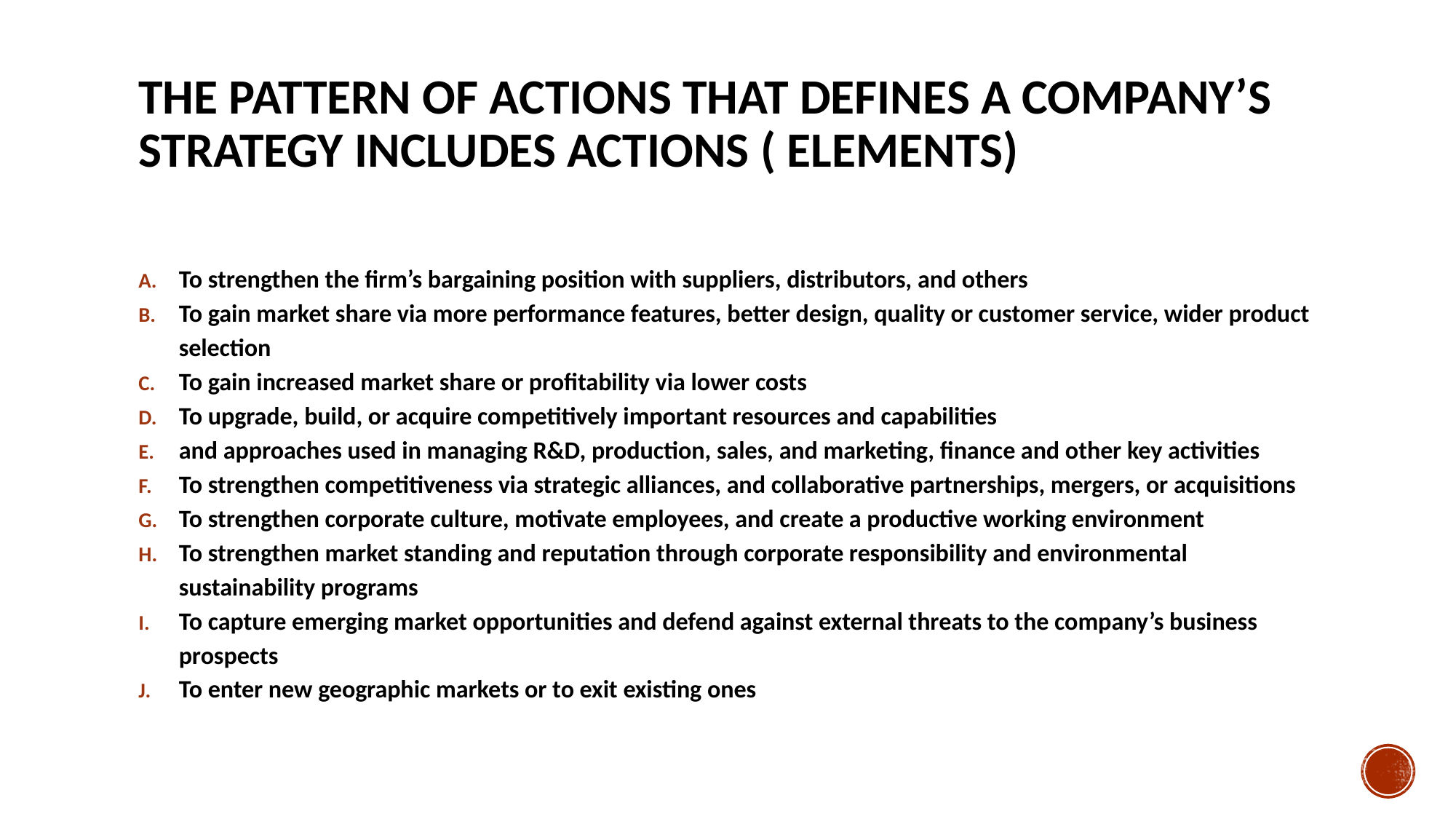

# The pattern of actions that defines a company’s strategy includes ACTIONS ( ELEMENTS)
To strengthen the firm’s bargaining position with suppliers, distributors, and others
To gain market share via more performance features, better design, quality or customer service, wider product selection
To gain increased market share or profitability via lower costs
To upgrade, build, or acquire competitively important resources and capabilities
and approaches used in managing R&D, production, sales, and marketing, finance and other key activities
To strengthen competitiveness via strategic alliances, and collaborative partnerships, mergers, or acquisitions
To strengthen corporate culture, motivate employees, and create a productive working environment
To strengthen market standing and reputation through corporate responsibility and environmental sustainability programs
To capture emerging market opportunities and defend against external threats to the company’s business prospects
To enter new geographic markets or to exit existing ones